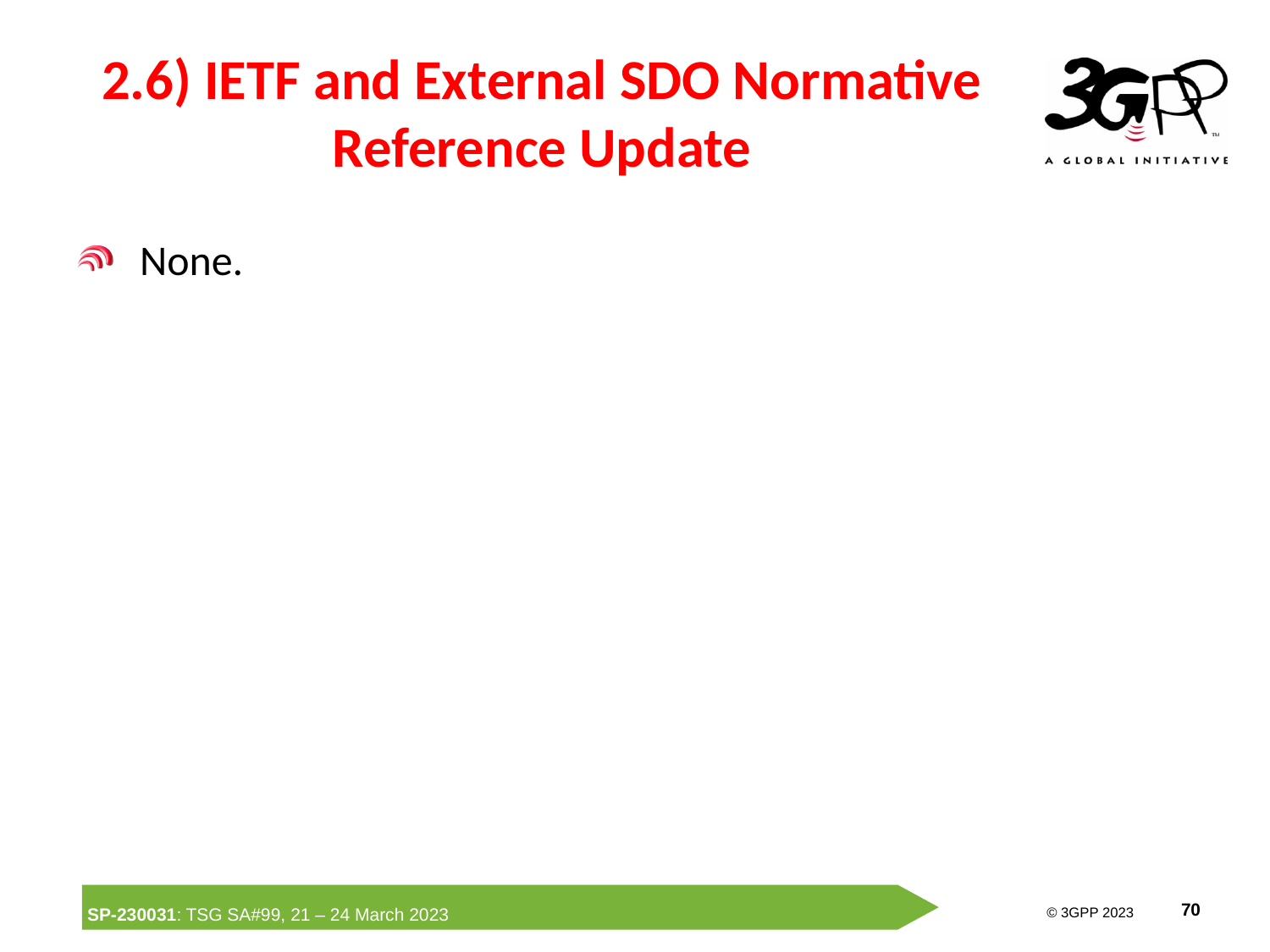

# 2.6) IETF and External SDO Normative Reference Update

None.